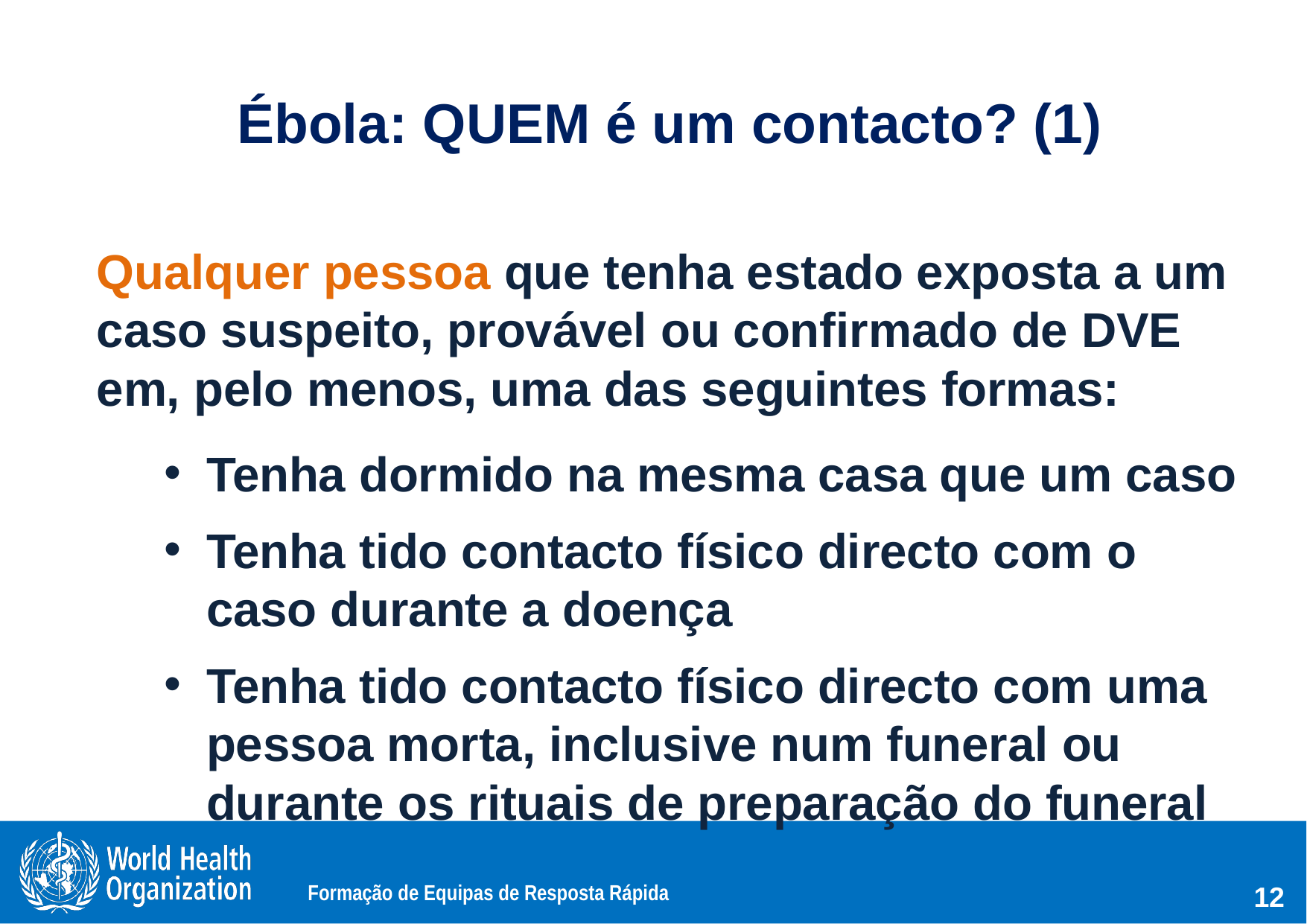

Ébola: QUEM é um contacto? (1)
Qualquer pessoa que tenha estado exposta a um caso suspeito, provável ou confirmado de DVE em, pelo menos, uma das seguintes formas:
Tenha dormido na mesma casa que um caso
Tenha tido contacto físico directo com o caso durante a doença
Tenha tido contacto físico directo com uma pessoa morta, inclusive num funeral ou durante os rituais de preparação do funeral